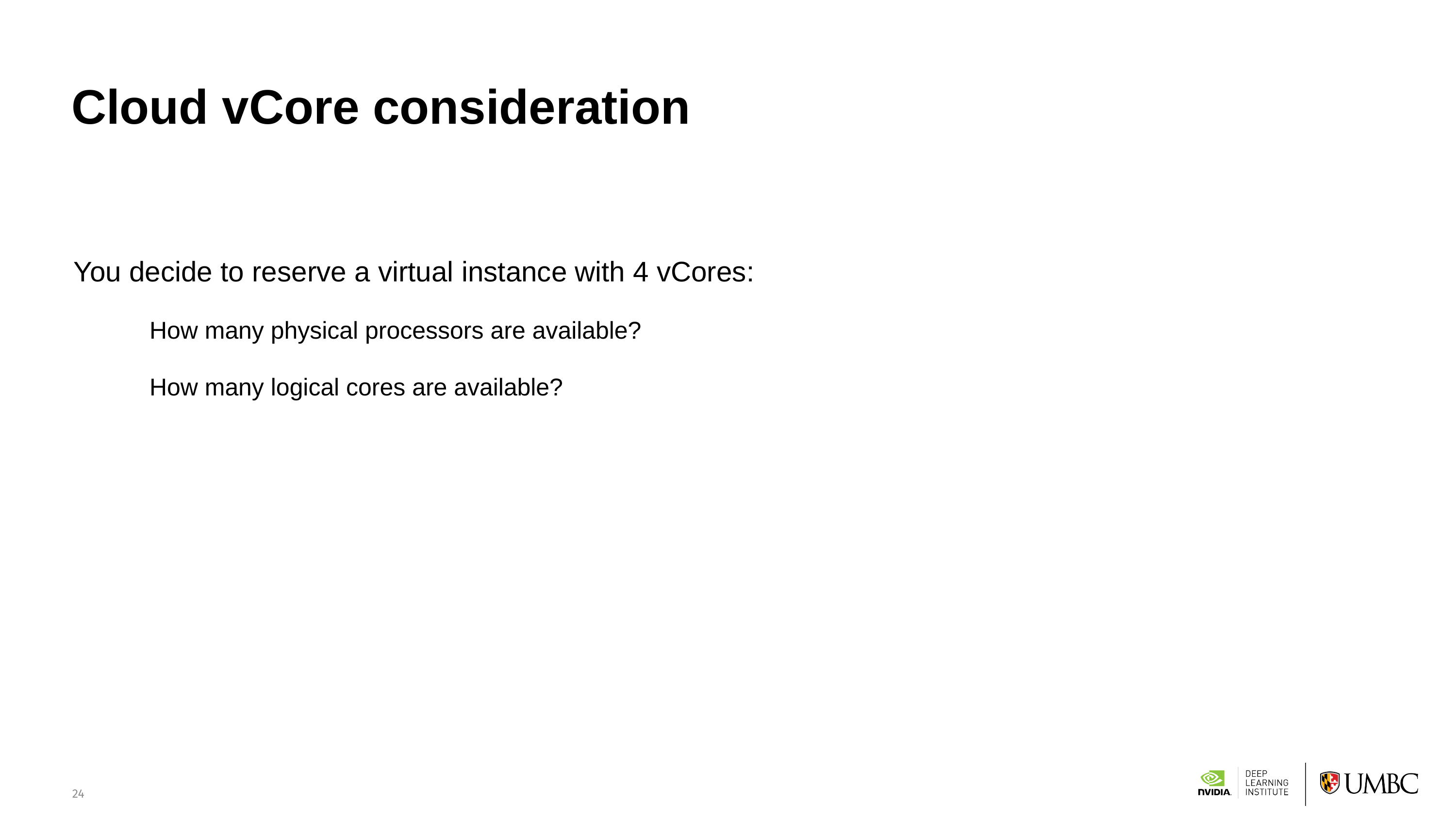

# Cloud vCore consideration
You decide to reserve a virtual instance with 4 vCores:
How many physical processors are available?
How many logical cores are available?